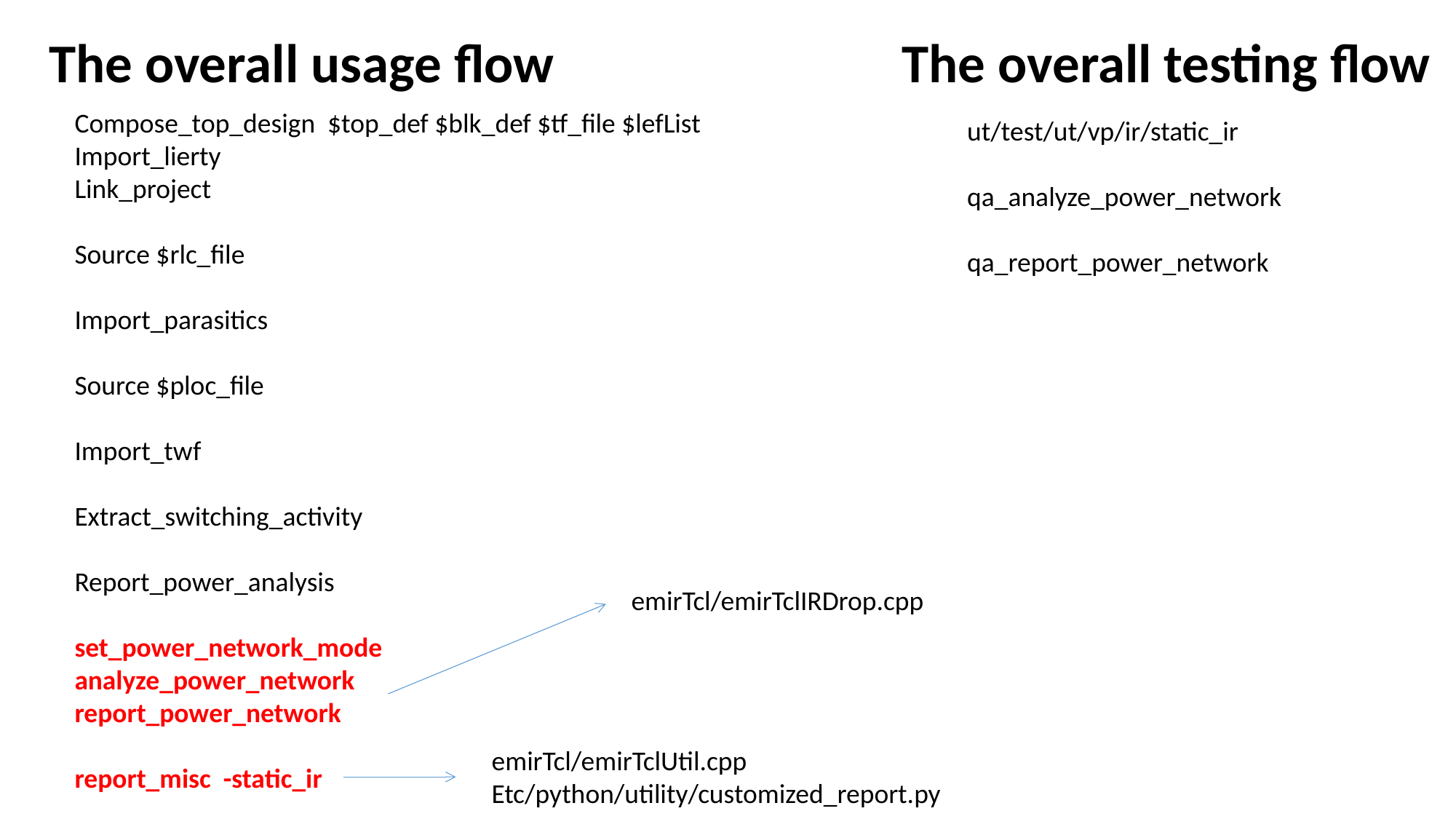

The overall usage flow
The overall testing flow
Compose_top_design  $top_def $blk_def $tf_file $lefList
Import_lierty
Link_project

Source $rlc_file

Import_parasitics

Source $ploc_file

Import_twf

Extract_switching_activity

Report_power_analysis

set_power_network_mode
analyze_power_network
report_power_network

report_misc  -static_ir
ut/test/ut/vp/ir/static_ir

qa_analyze_power_network

qa_report_power_network
emirTcl/emirTclIRDrop.cpp
emirTcl/emirTclUtil.cpp
Etc/python/utility/customized_report.py